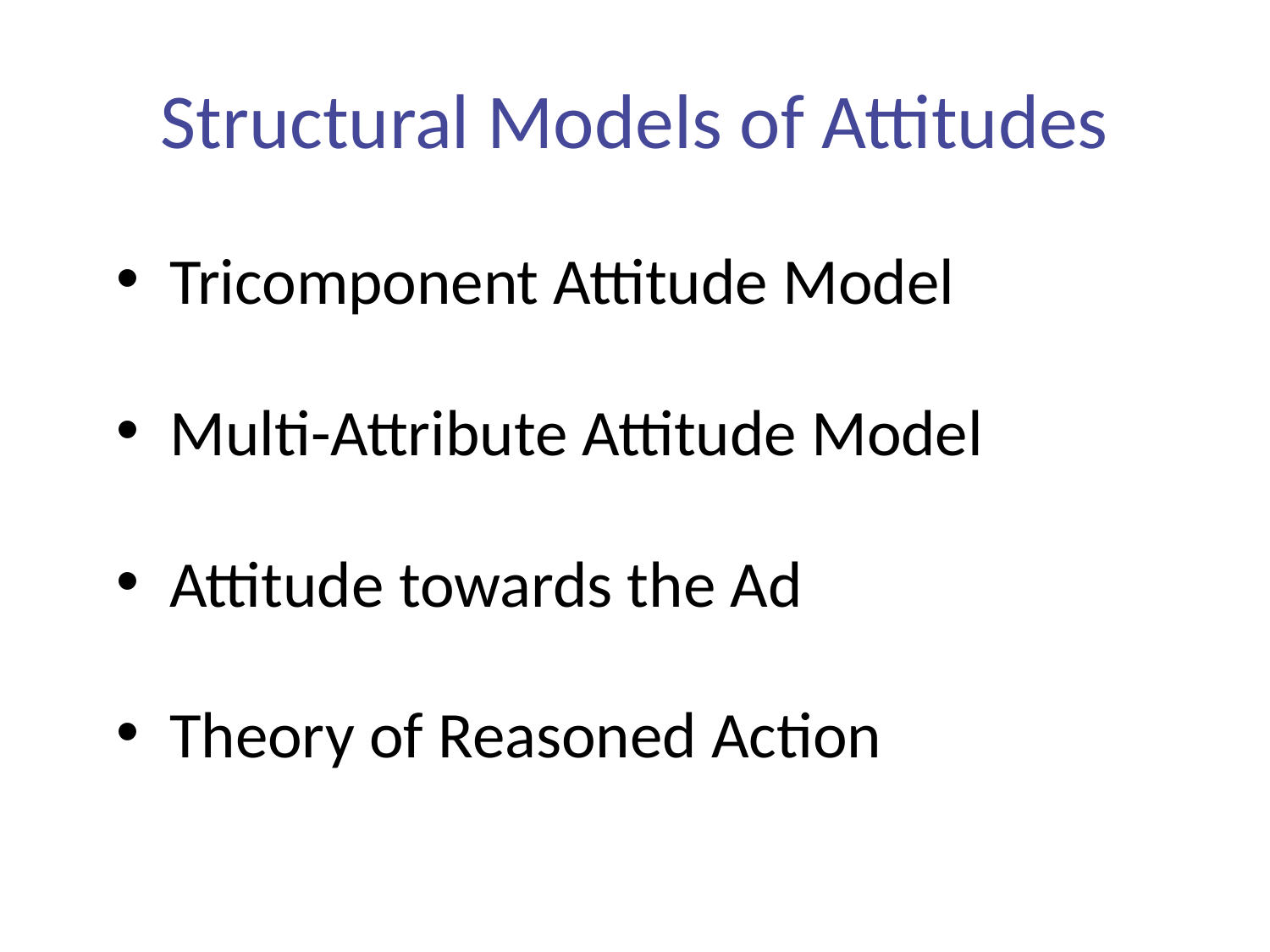

# Structural Models of Attitudes
Tricomponent Attitude Model

Multi-Attribute Attitude Model

Attitude towards the Ad

Theory of Reasoned Action